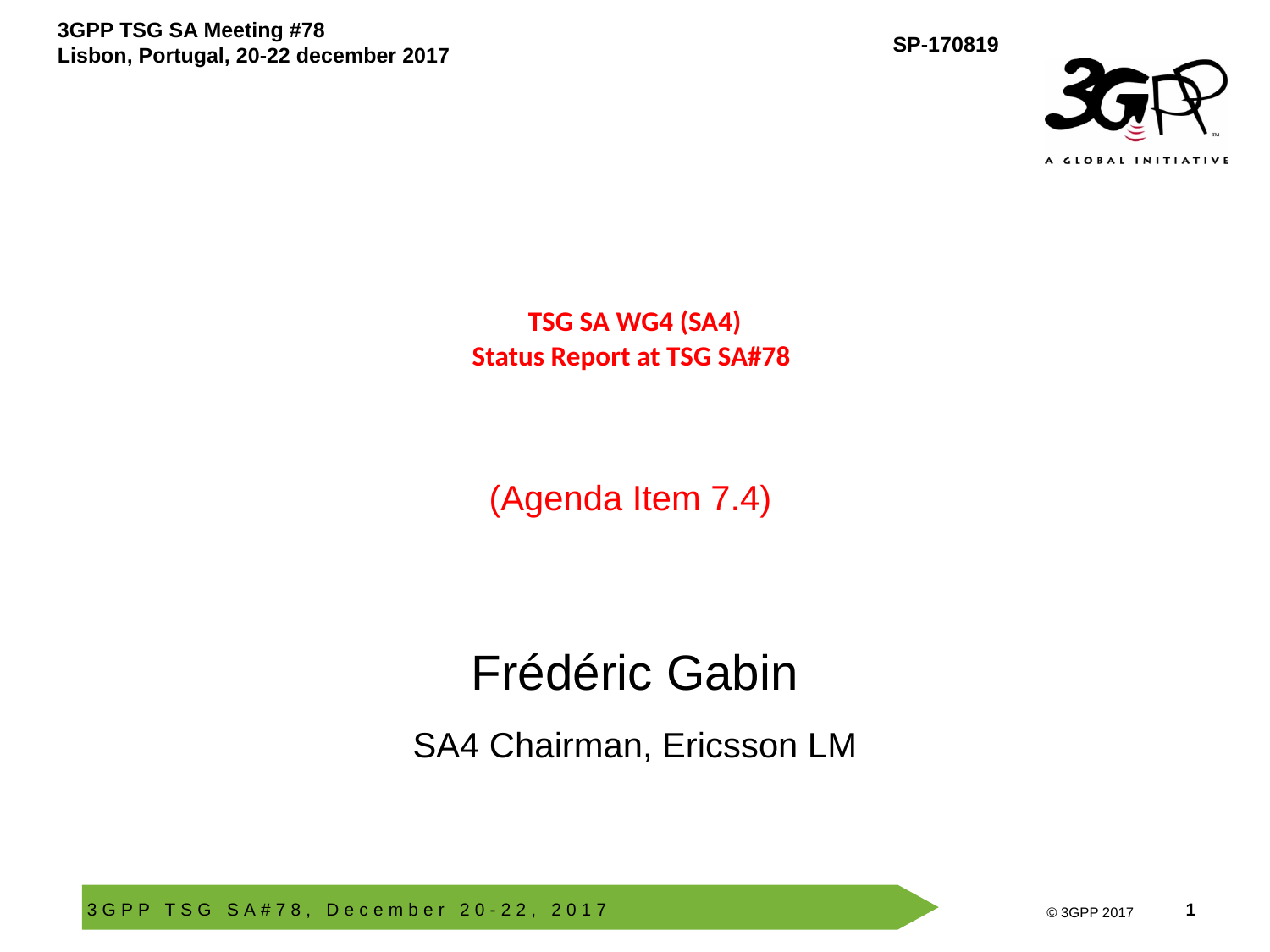

# TSG SA WG4 (SA4) Status Report at TSG SA#78
(Agenda Item 7.4)

Frédéric Gabin

SA4 Chairman, Ericsson LM